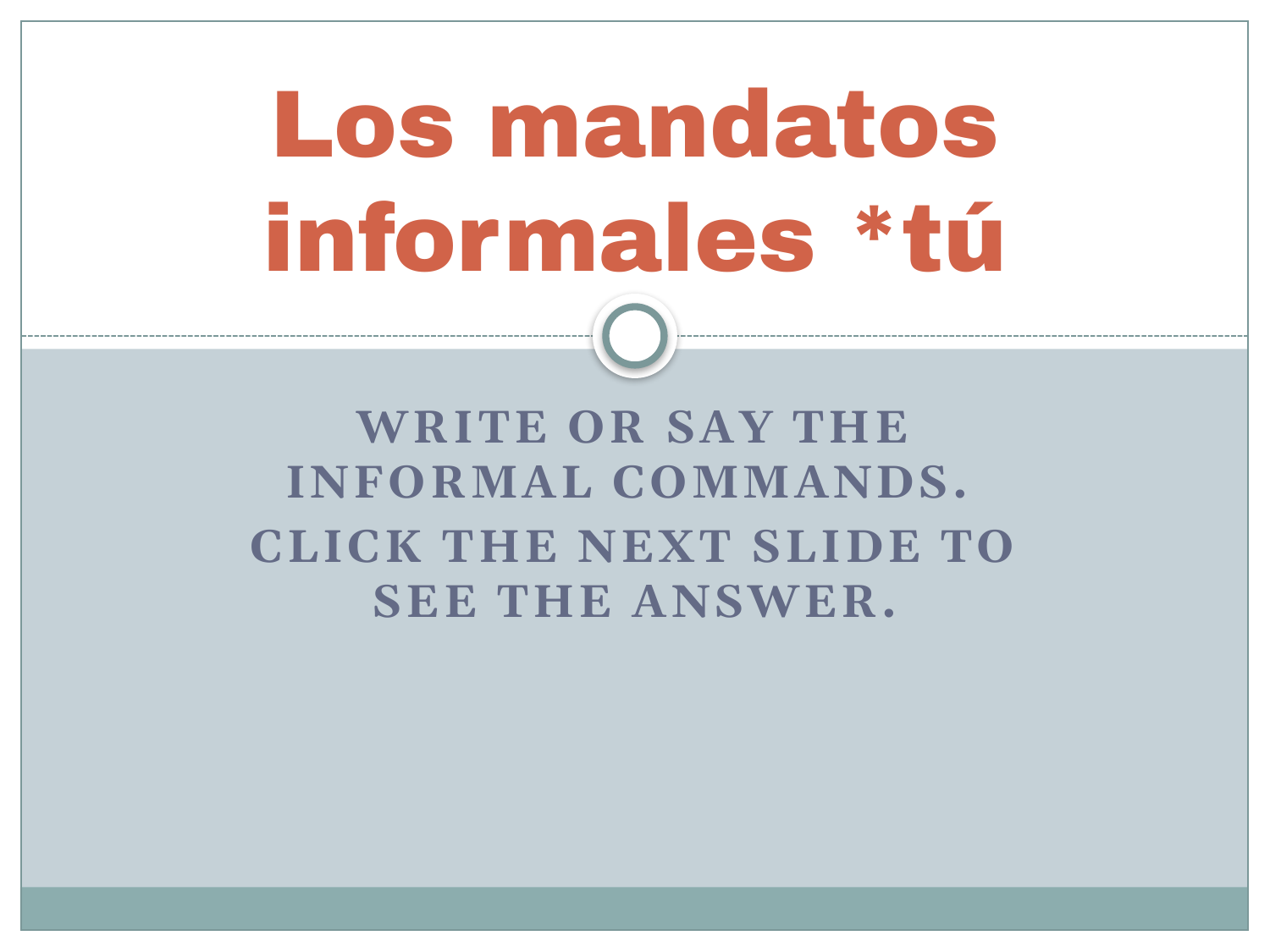

# Los mandatos informales *tú
Write or say the informal commands.
Click the next slide to see thE answer.